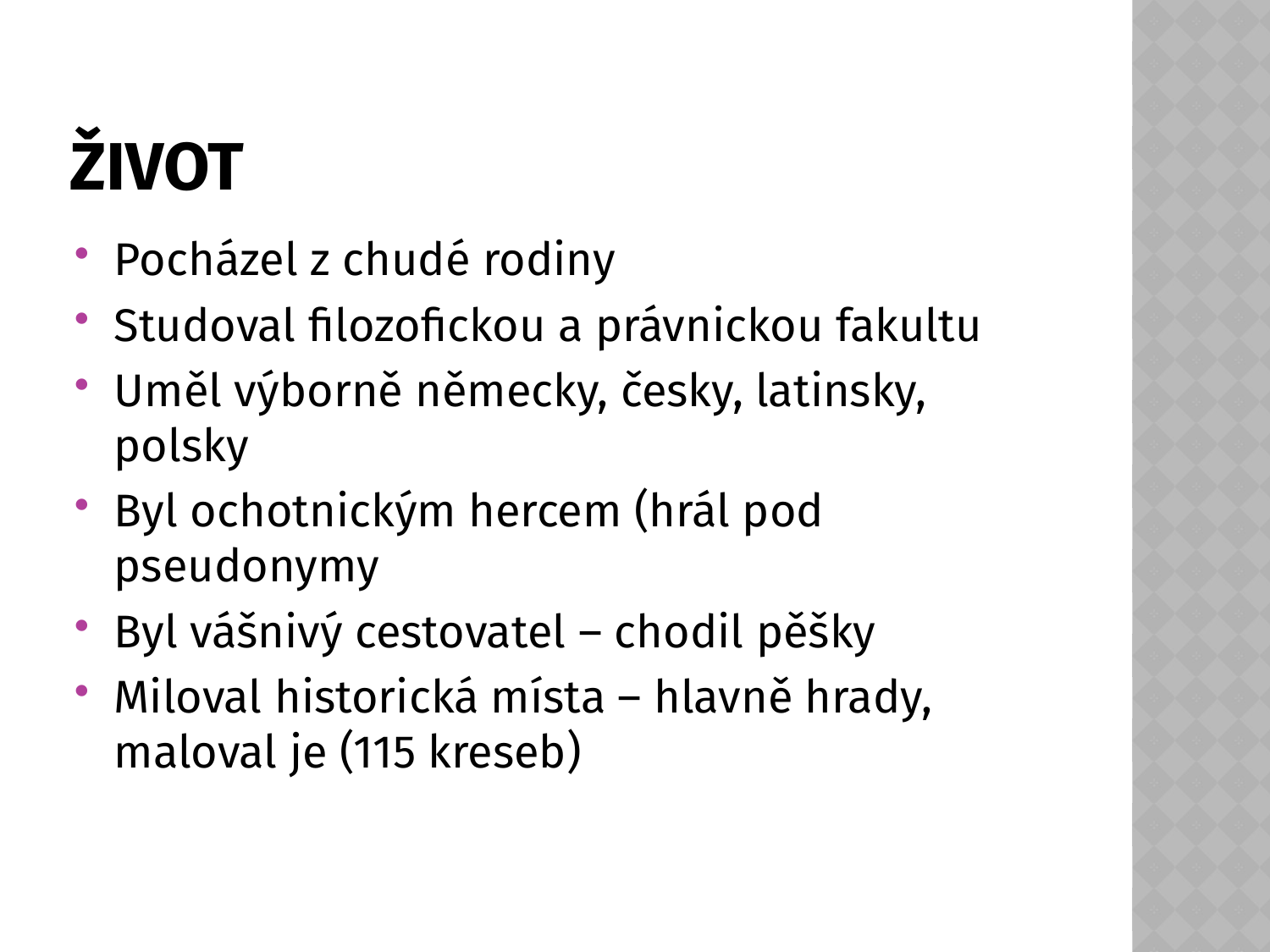

# Život
Pocházel z chudé rodiny
Studoval filozofickou a právnickou fakultu
Uměl výborně německy, česky, latinsky, polsky
Byl ochotnickým hercem (hrál pod pseudonymy
Byl vášnivý cestovatel – chodil pěšky
Miloval historická místa – hlavně hrady, maloval je (115 kreseb)